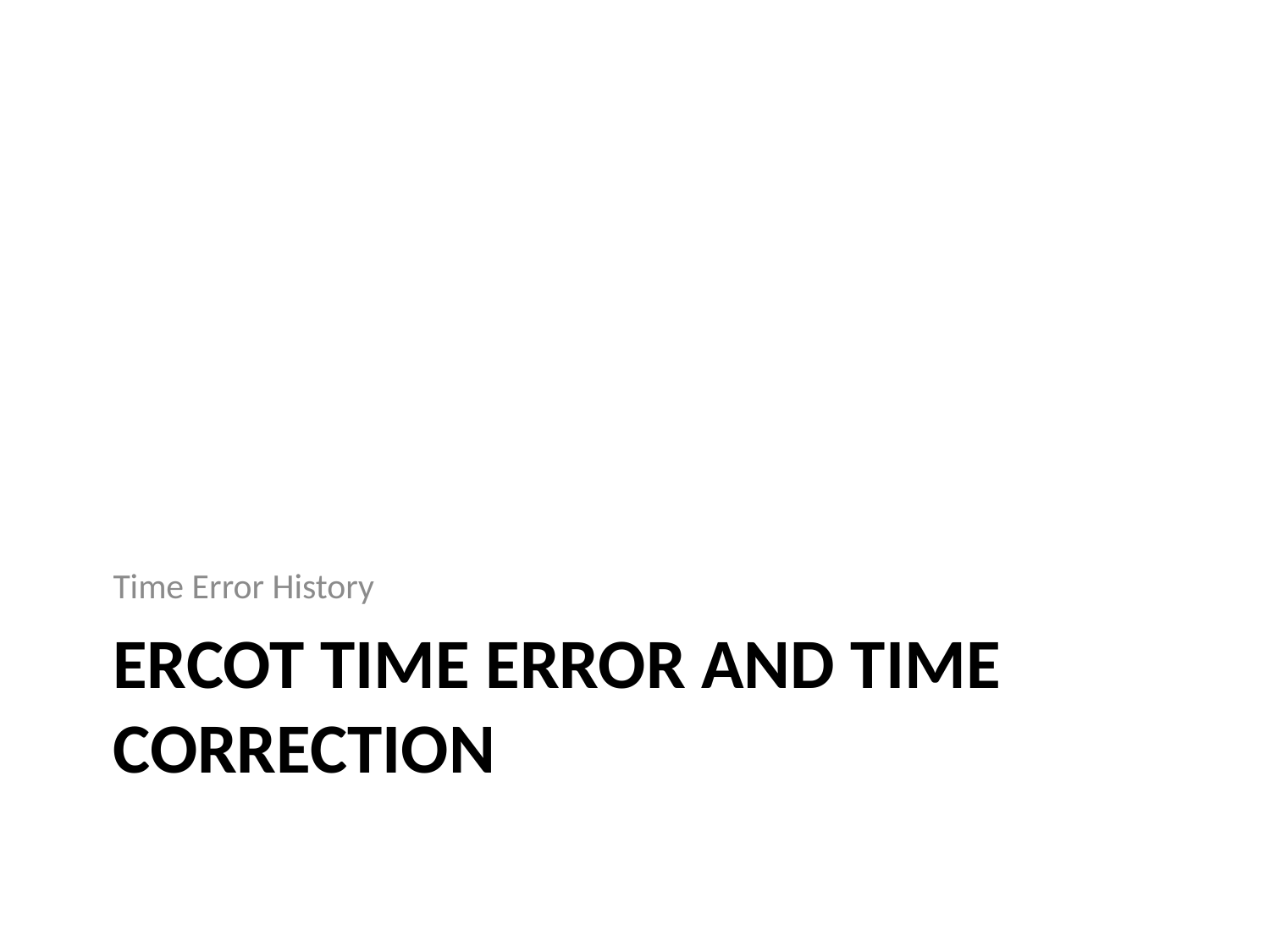

Time Error History
# ERCOT Time error and time correction